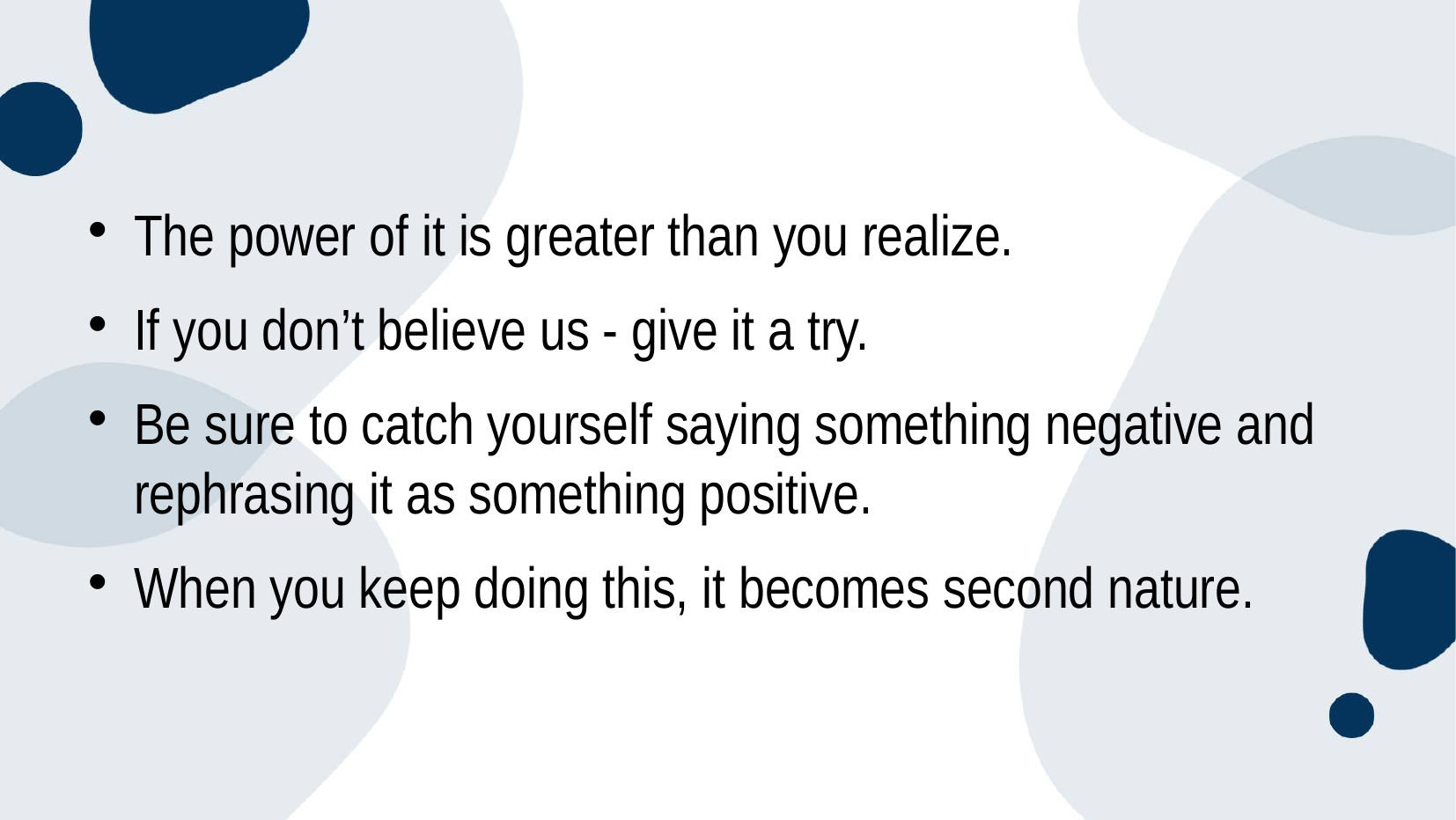

#
The power of it is greater than you realize.
If you don’t believe us - give it a try.
Be sure to catch yourself saying something negative and rephrasing it as something positive.
When you keep doing this, it becomes second nature.